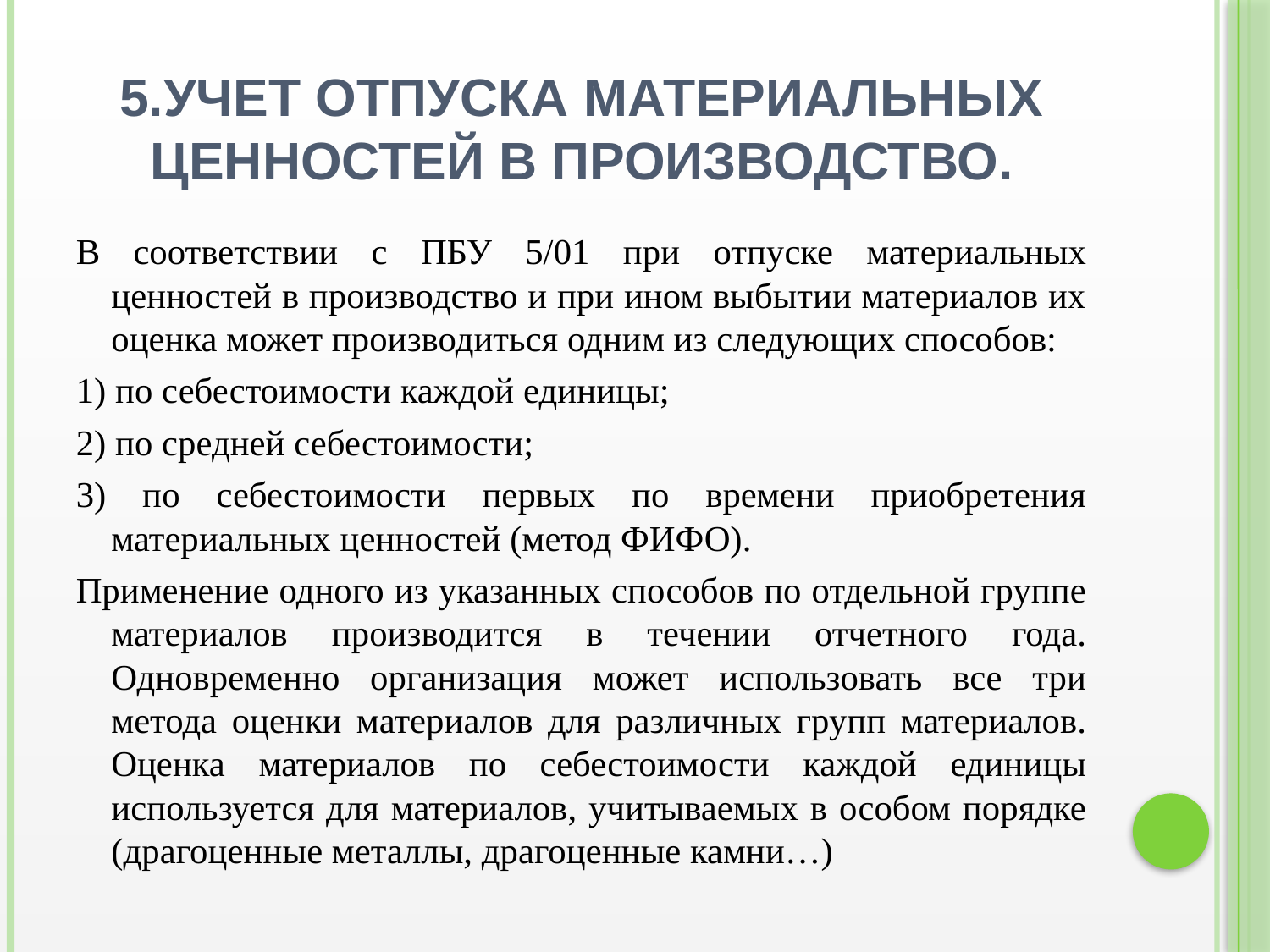

# 5.Учет отпуска материальных ценностей в производство.
В соответствии с ПБУ 5/01 при отпуске материальных ценностей в производство и при ином выбытии материалов их оценка может производиться одним из следующих способов:
1) по себестоимости каждой единицы;
2) по средней себестоимости;
3) по себестоимости первых по времени приобретения материальных ценностей (метод ФИФО).
Применение одного из указанных способов по отдельной группе материалов производится в течении отчетного года. Одновременно организация может использовать все три метода оценки материалов для различных групп материалов. Оценка материалов по себестоимости каждой единицы используется для материалов, учитываемых в особом порядке (драгоценные металлы, драгоценные камни…)